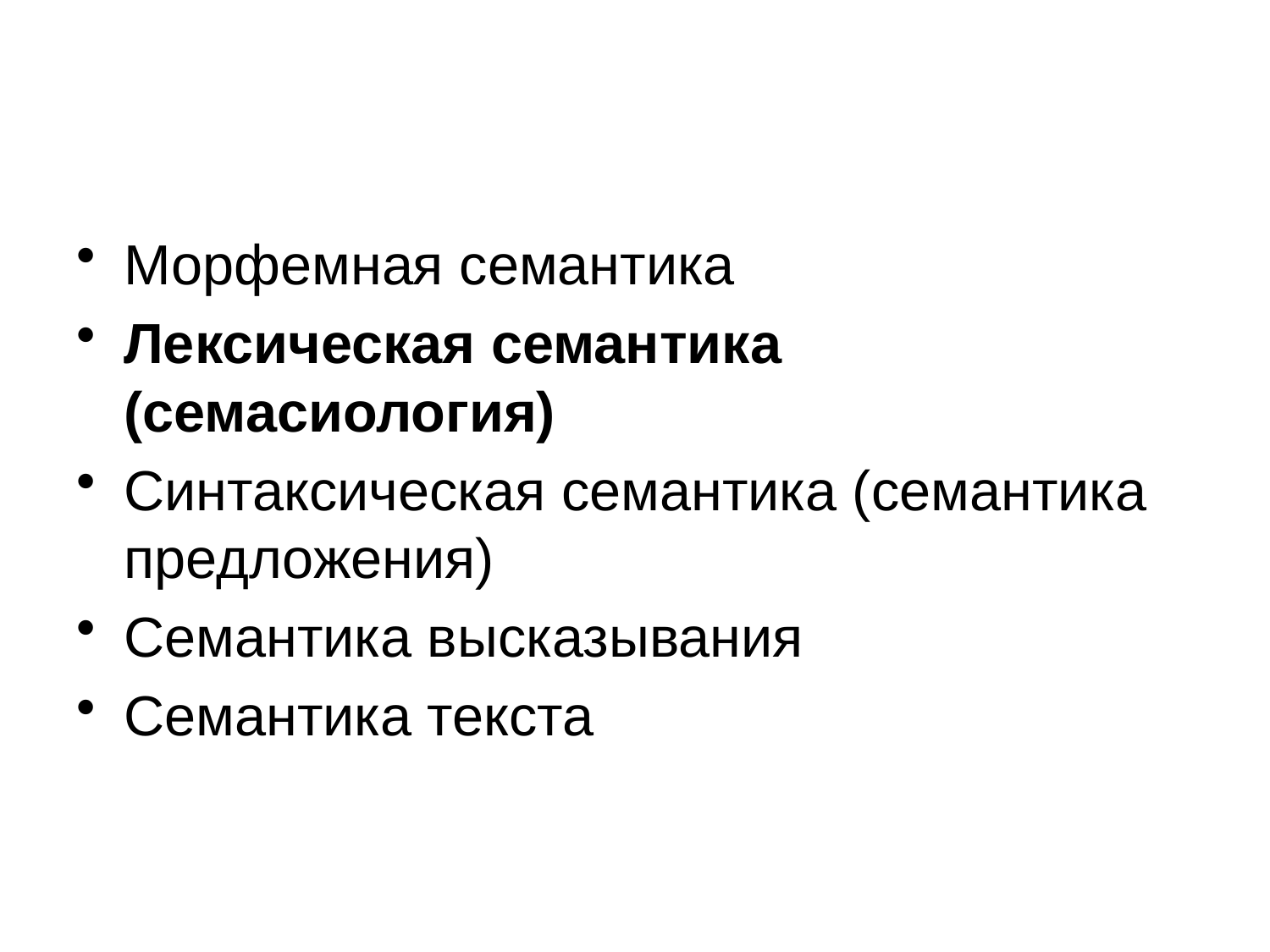

#
Морфемная семантика
Лексическая семантика (семасиология)
Синтаксическая семантика (семантика предложения)
Семантика высказывания
Семантика текста